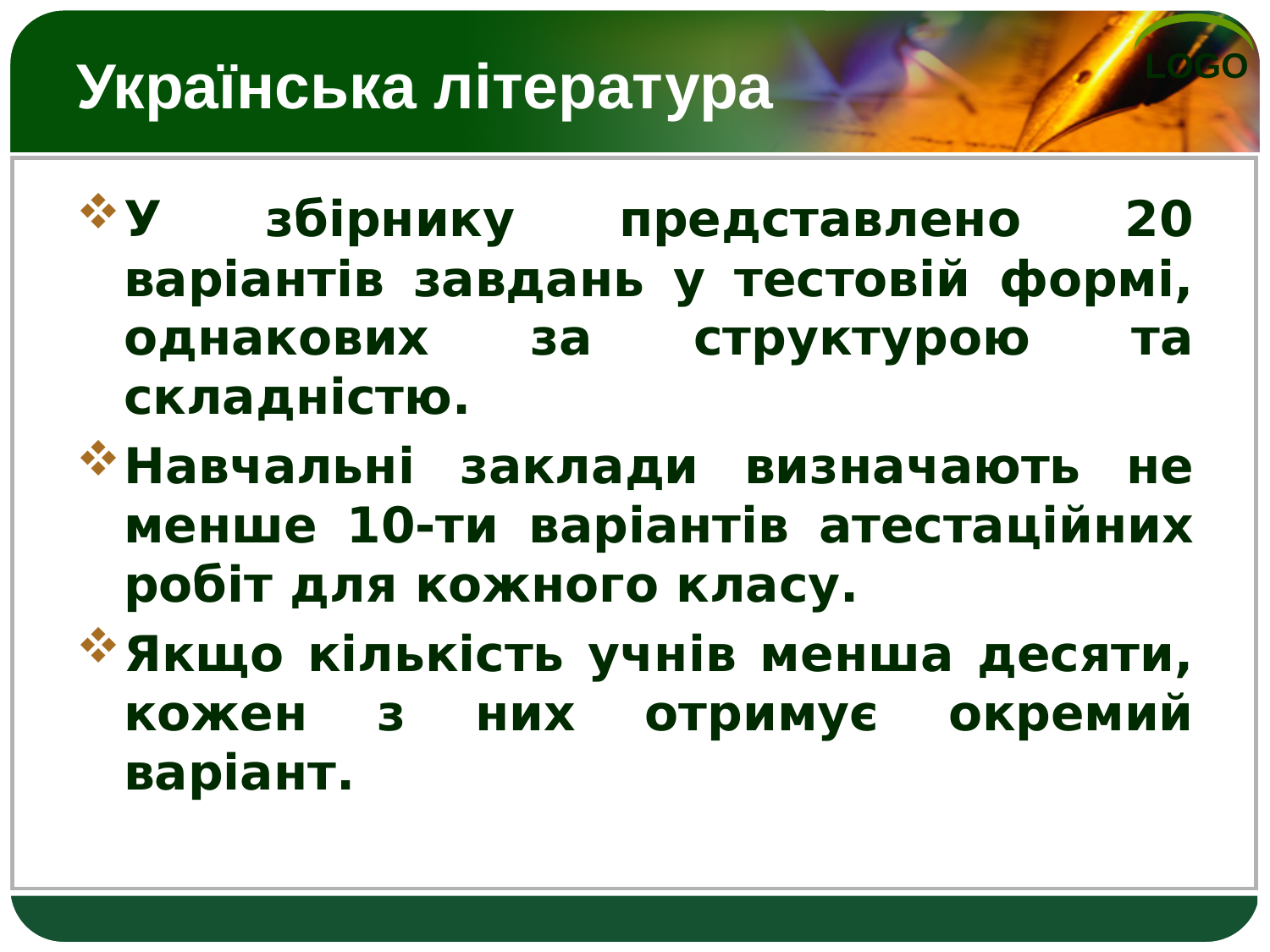

# Українська література
У збірнику представлено 20 варіантів завдань у тестовій формі, однакових за структурою та складністю.
Навчальні заклади визначають не менше 10-ти варіантів атестаційних робіт для кожного класу.
Якщо кількість учнів менша десяти, кожен з них отримує окремий варіант.